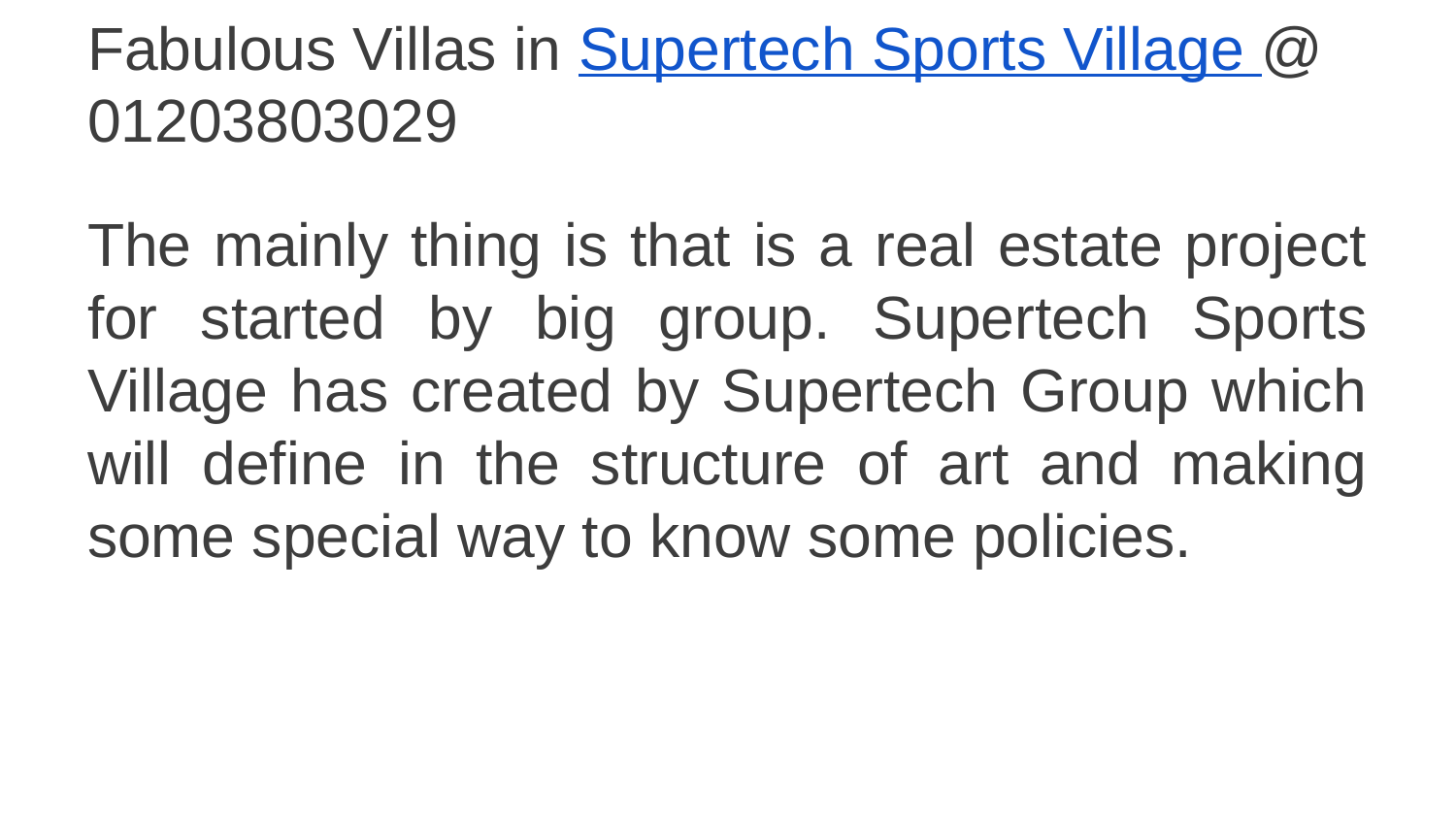

# Fabulous Villas in Supertech Sports Village @ 01203803029
The mainly thing is that is a real estate project for started by big group. Supertech Sports Village has created by Supertech Group which will define in the structure of art and making some special way to know some policies.